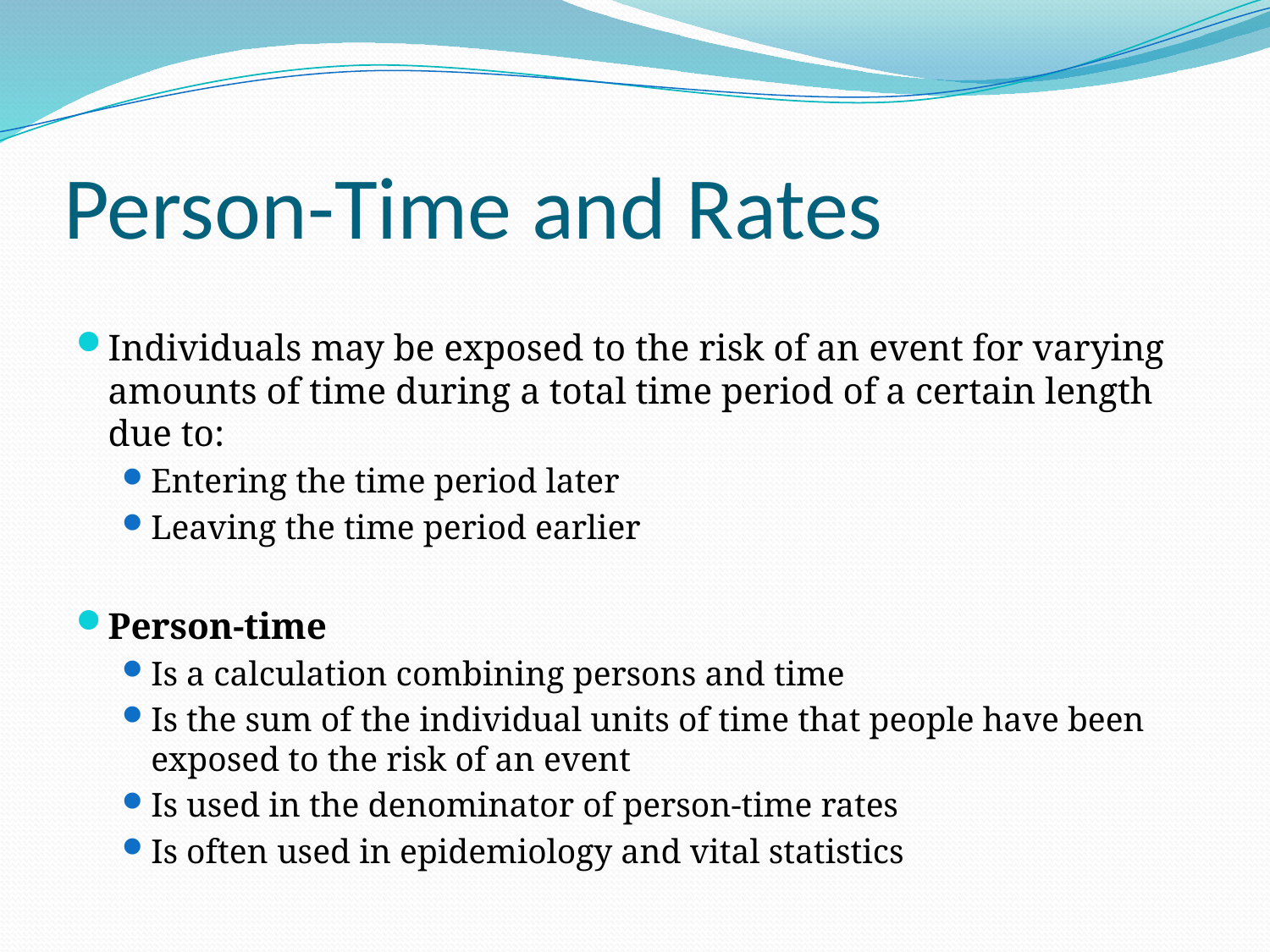

# Person-Time and Rates

Individuals may be exposed to the risk of an event for varying amounts of time during a total time period of a certain length due to:
Entering the time period later
Leaving the time period earlier

Person-time
Is a calculation combining persons and time
Is the sum of the individual units of time that people have been exposed to the risk of an event
Is used in the denominator of person-time rates
Is often used in epidemiology and vital statistics